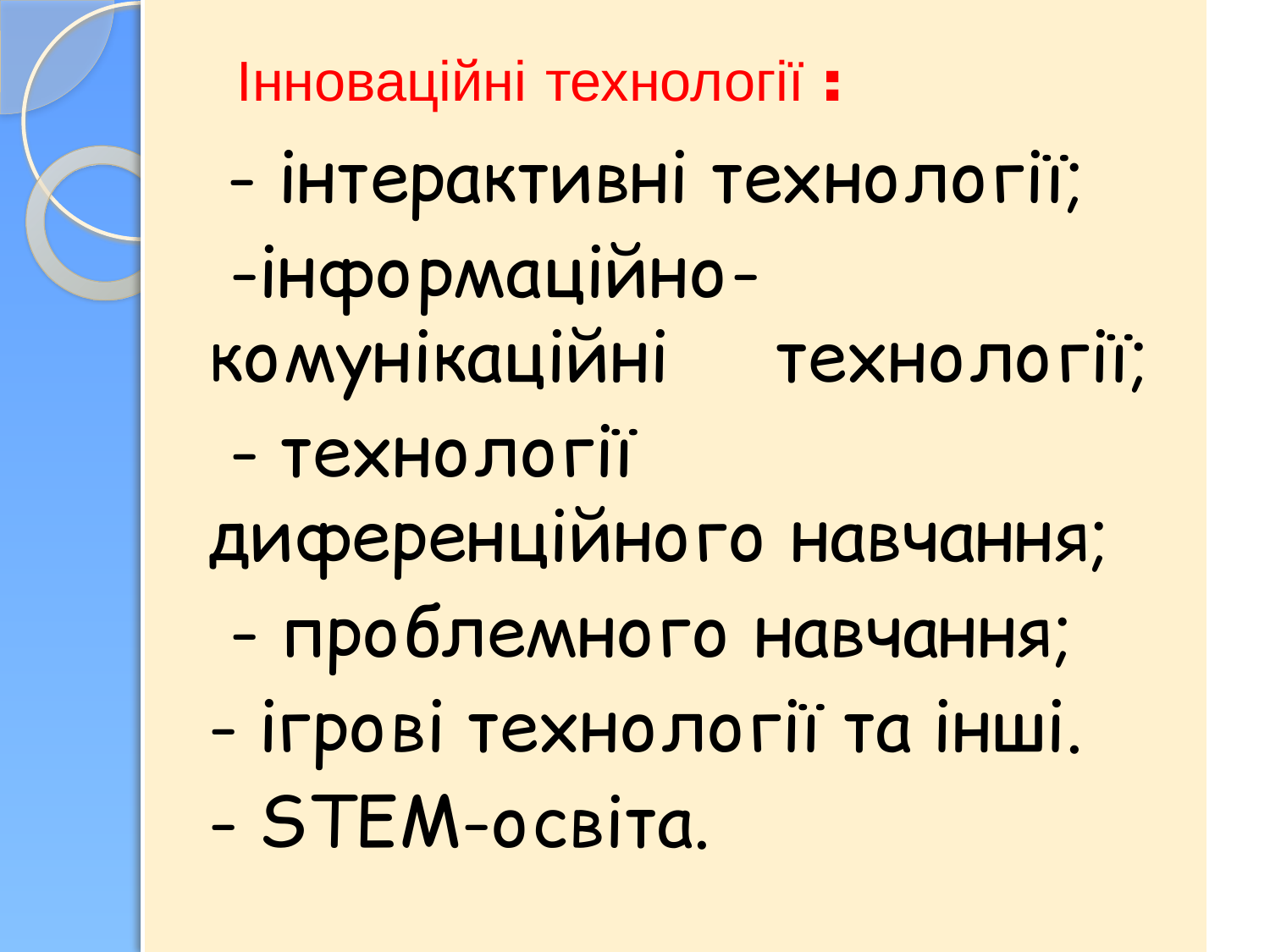

Інноваційні технології :
	 - інтерактивні технології;
	 -інформаційно-комунікаційні     технології;
	 - технології диференційного навчання;
	 - проблемного навчання;
	- ігрові технології та інші.
	- STEM-освіта.